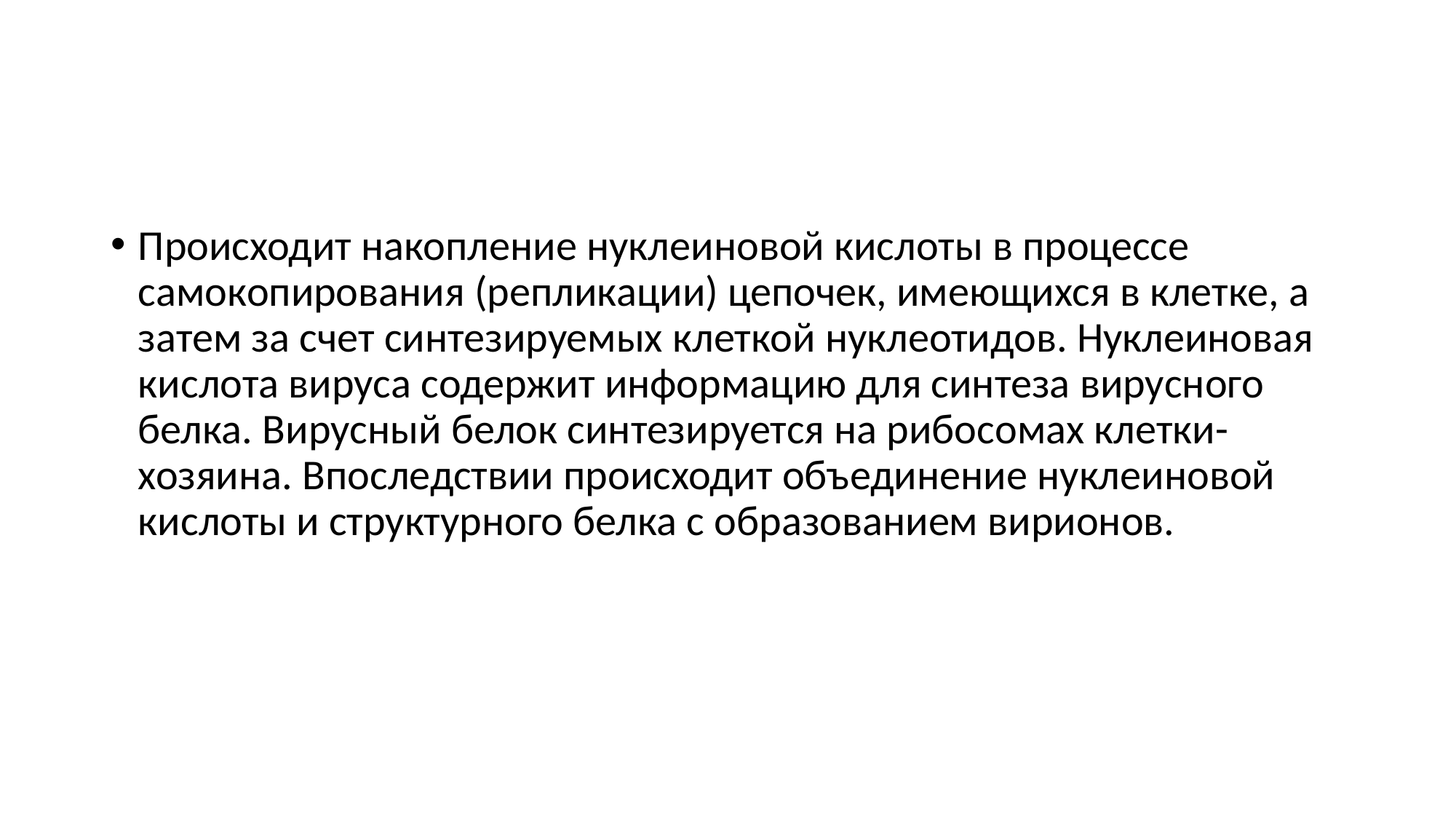

#
Происходит накопление нуклеиновой кислоты в процессе самокопирования (репликации) цепочек, имеющихся в клетке, а затем за счет синтезируемых клеткой нуклеотидов. Нуклеиновая кислота вируса содержит информацию для синтеза вирусного белка. Вирусный белок синтезируется на рибосомах клетки-хозяина. Впоследствии происходит объединение нуклеиновой кислоты и структурного белка с образованием вирионов.